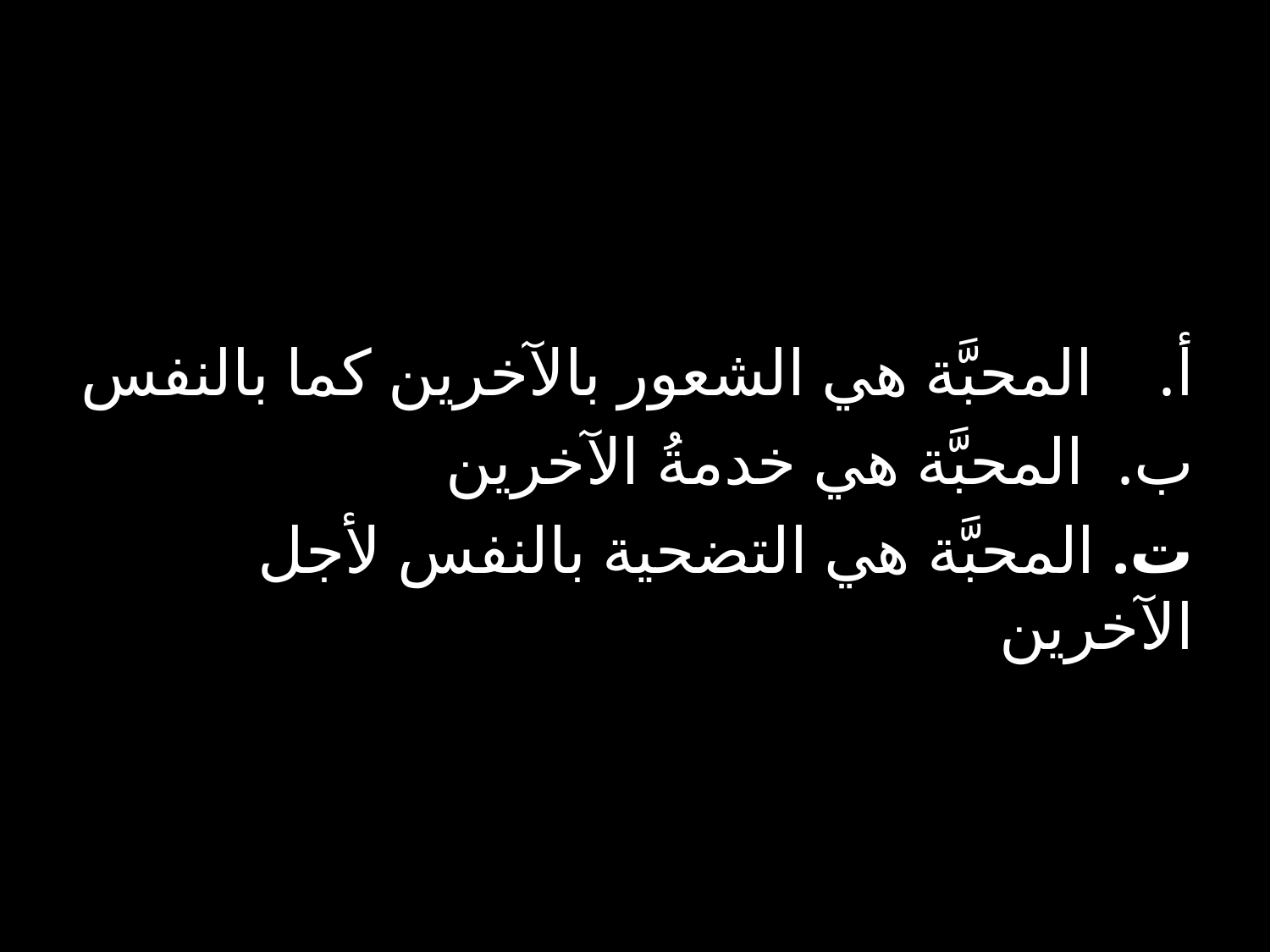

أ.    المحبَّة هي الشعور بالآخرين كما بالنفس
ب.  المحبَّة هي خدمةُ الآخرين
ت. المحبَّة هي التضحية بالنفس لأجل الآخرين